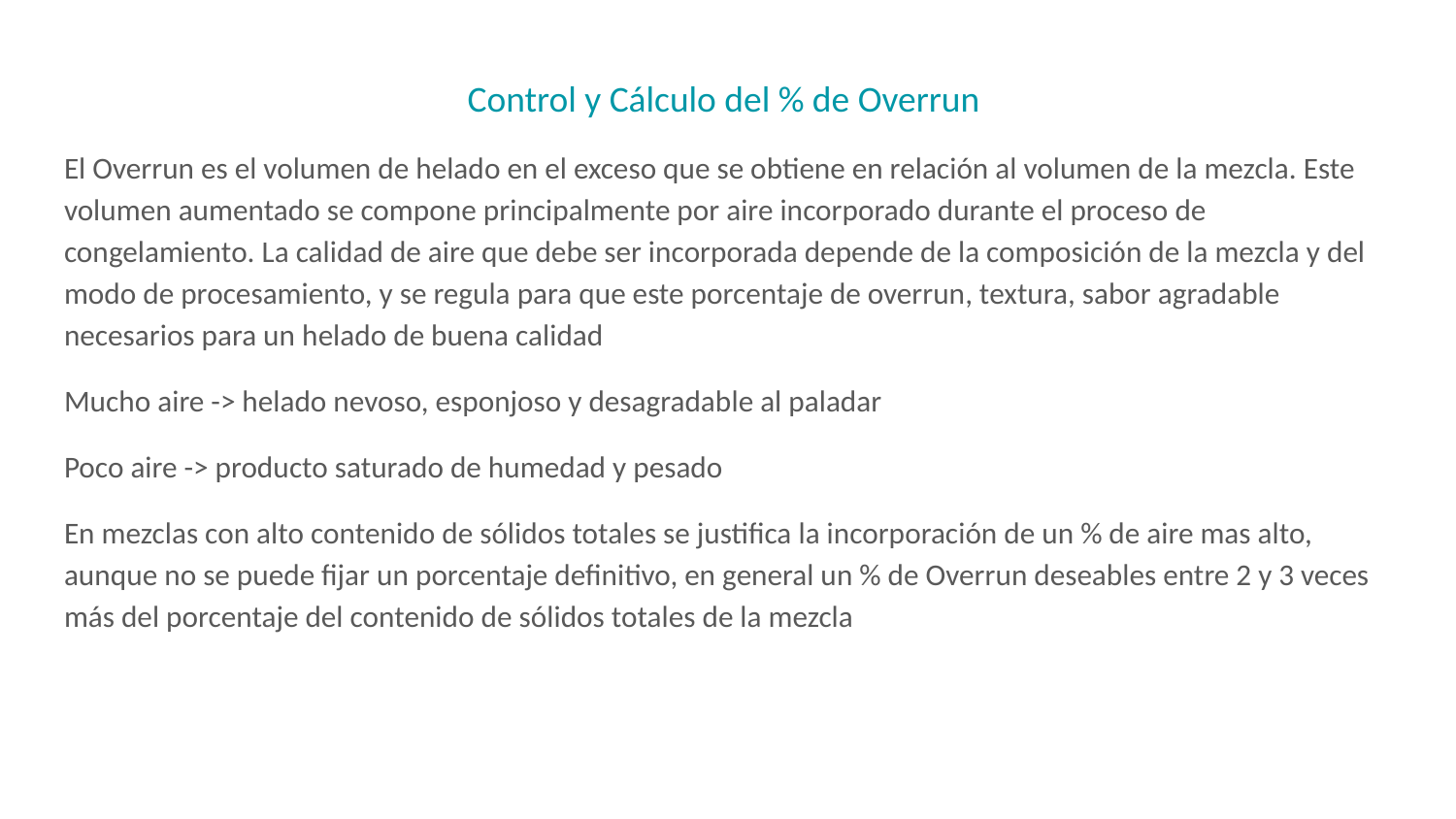

Control y Cálculo del % de Overrun
El Overrun es el volumen de helado en el exceso que se obtiene en relación al volumen de la mezcla. Este volumen aumentado se compone principalmente por aire incorporado durante el proceso de congelamiento. La calidad de aire que debe ser incorporada depende de la composición de la mezcla y del modo de procesamiento, y se regula para que este porcentaje de overrun, textura, sabor agradable necesarios para un helado de buena calidad
Mucho aire -> helado nevoso, esponjoso y desagradable al paladar
Poco aire -> producto saturado de humedad y pesado
En mezclas con alto contenido de sólidos totales se justifica la incorporación de un % de aire mas alto, aunque no se puede fijar un porcentaje definitivo, en general un % de Overrun deseables entre 2 y 3 veces más del porcentaje del contenido de sólidos totales de la mezcla